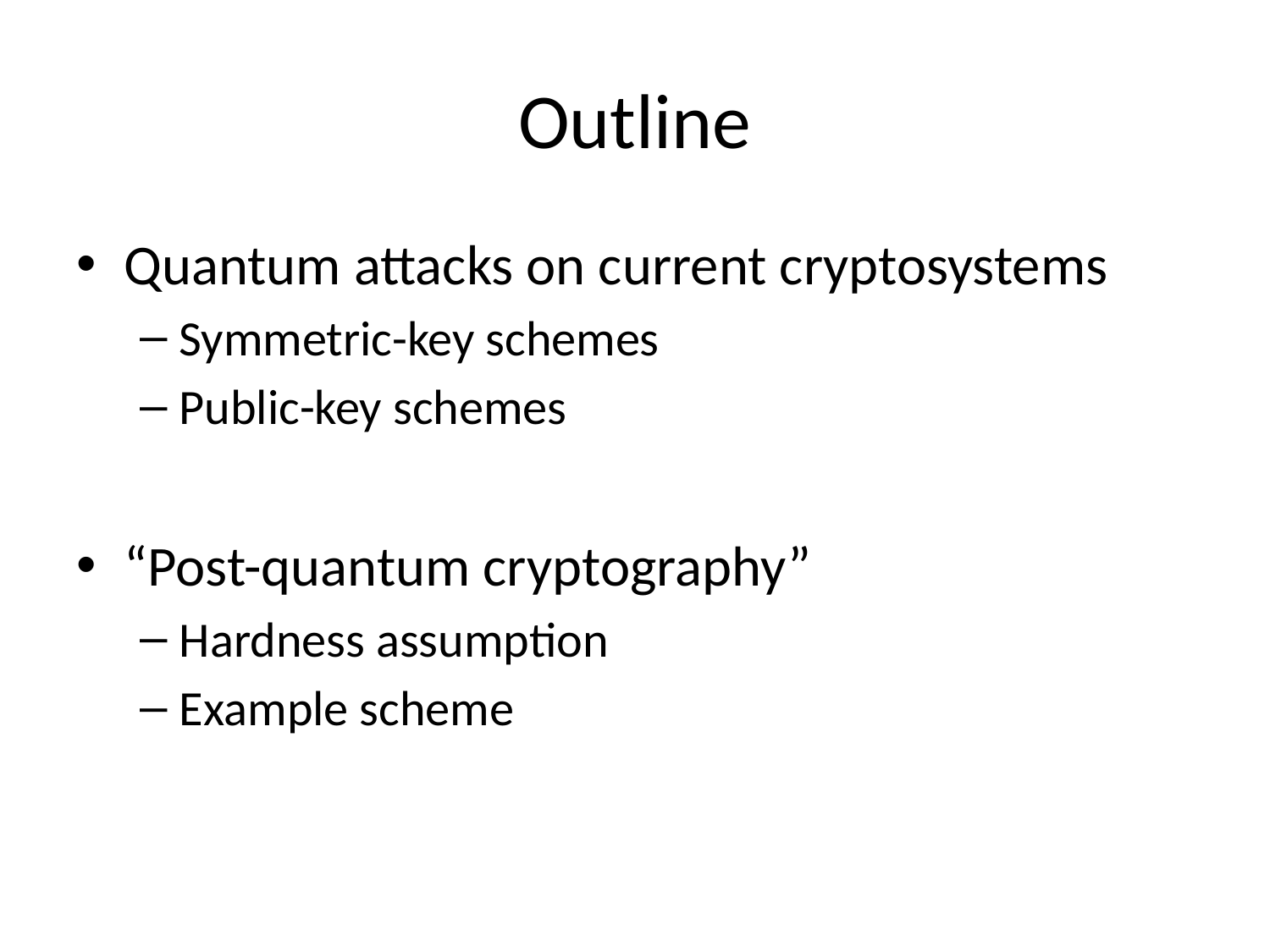

# Outline
Quantum attacks on current cryptosystems
Symmetric-key schemes
Public-key schemes

“Post-quantum cryptography”
Hardness assumption
Example scheme